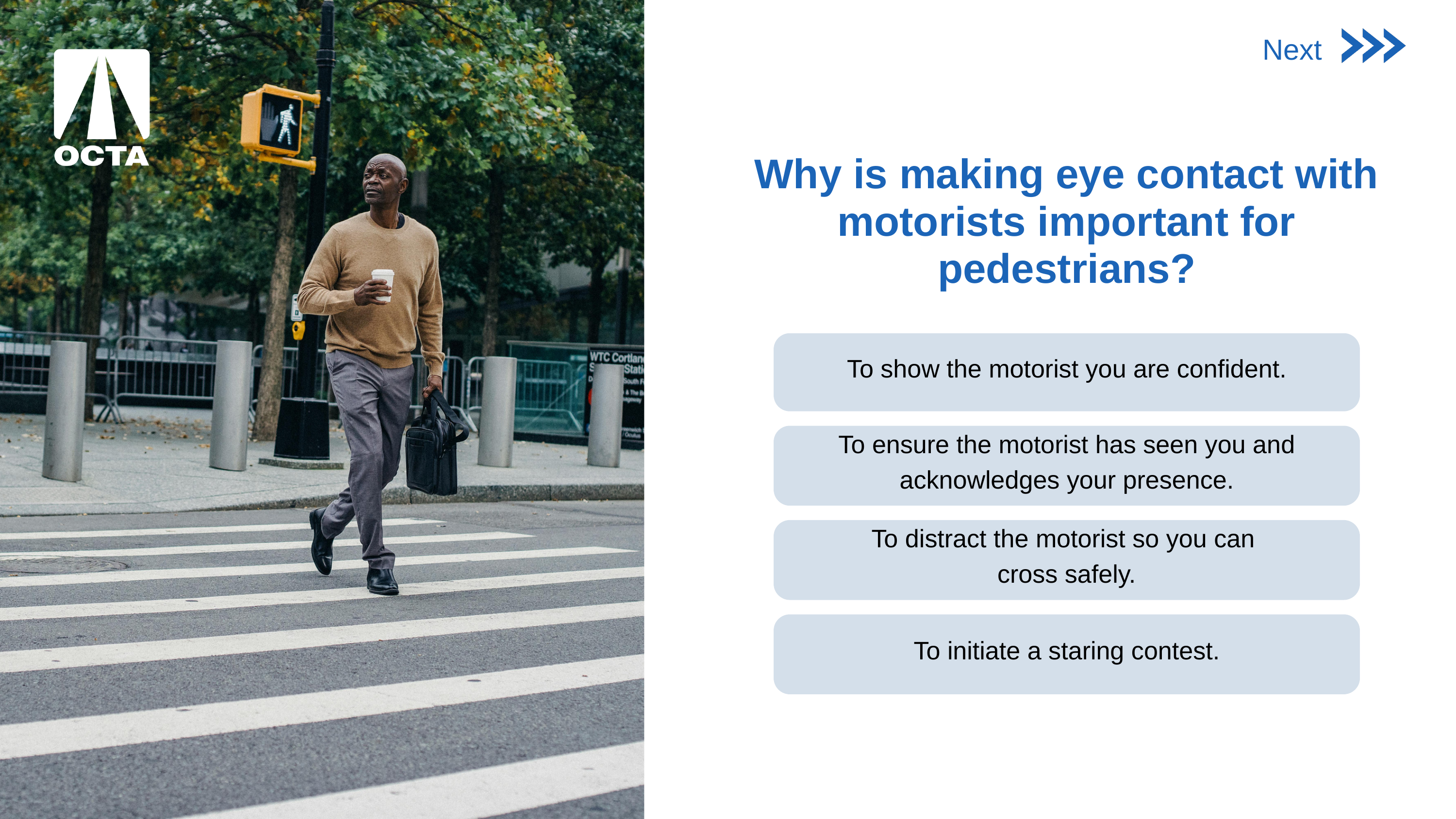

Next
Why is making eye contact with motorists important for pedestrians?

To show the motorist you are confident.

To ensure the motorist has seen you and acknowledges your presence.

To distract the motorist so you can
cross safely.

To initiate a staring contest.